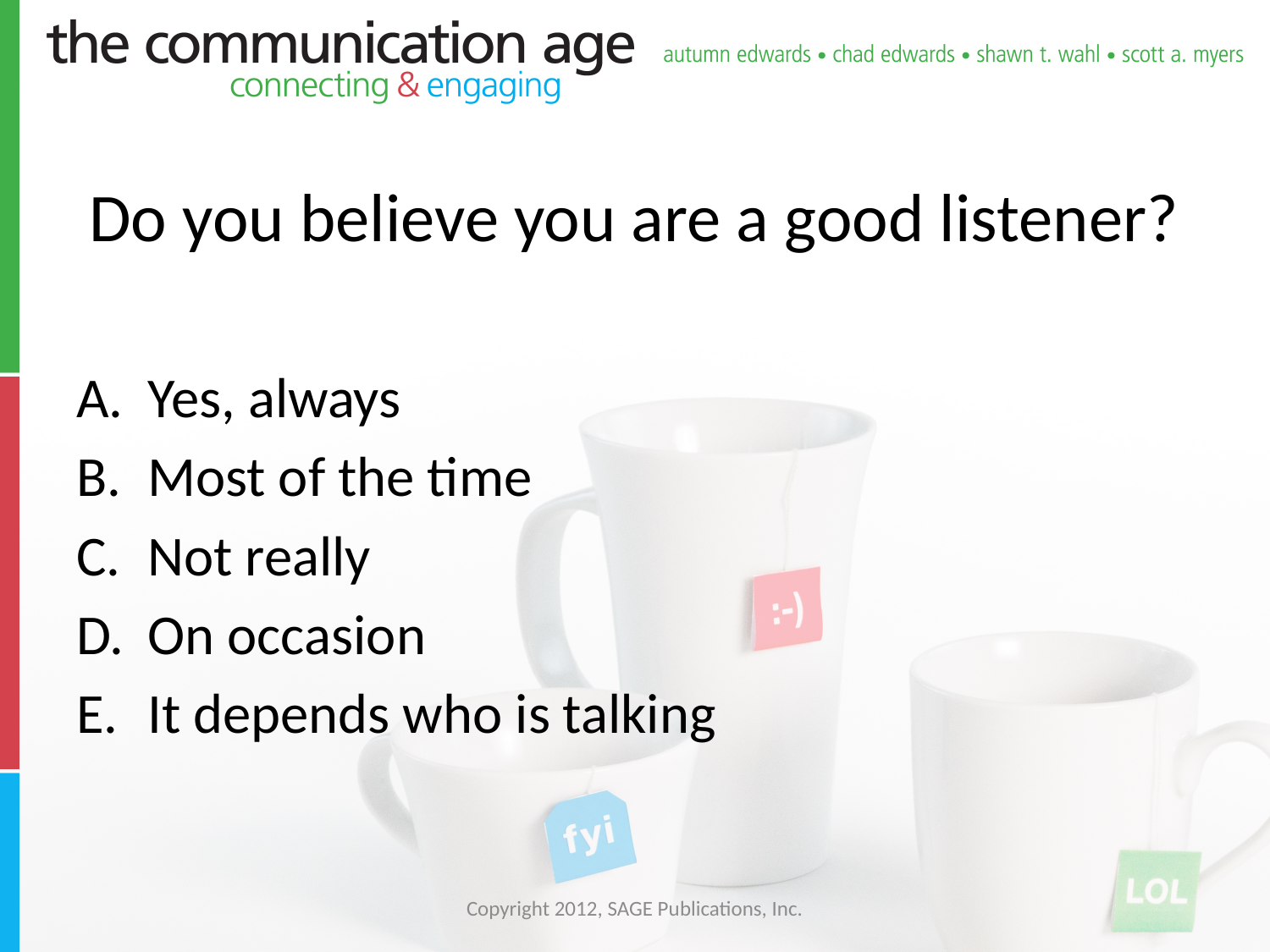

# Do you believe you are a good listener?
Yes, always
Most of the time
Not really
On occasion
It depends who is talking

Copyright 2012, SAGE Publications, Inc.